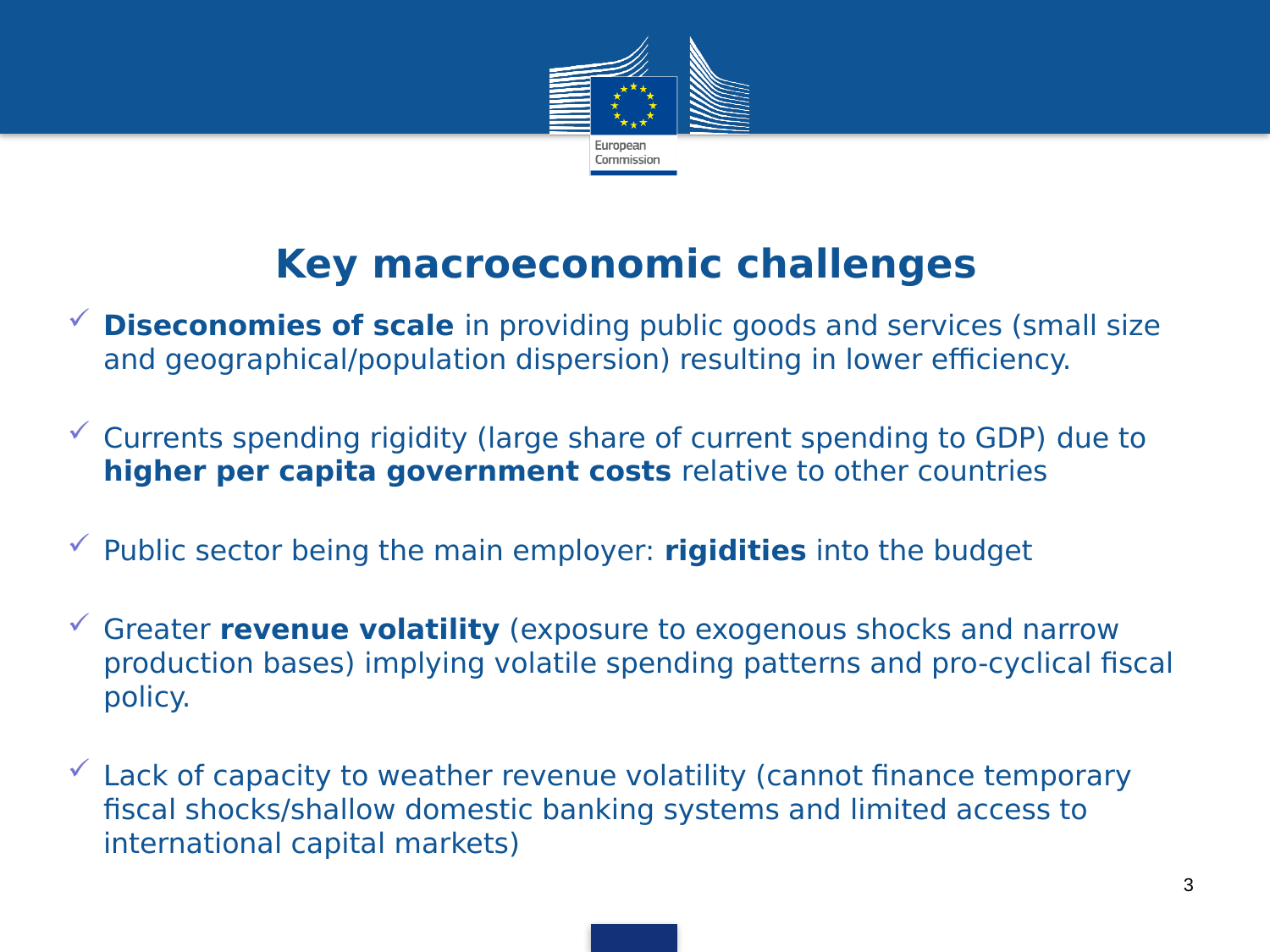

# Key macroeconomic challenges
Diseconomies of scale in providing public goods and services (small size and geographical/population dispersion) resulting in lower efficiency.

Currents spending rigidity (large share of current spending to GDP) due to higher per capita government costs relative to other countries

Public sector being the main employer: rigidities into the budget

Greater revenue volatility (exposure to exogenous shocks and narrow production bases) implying volatile spending patterns and pro-cyclical fiscal policy.

Lack of capacity to weather revenue volatility (cannot finance temporary fiscal shocks/shallow domestic banking systems and limited access to international capital markets)

3